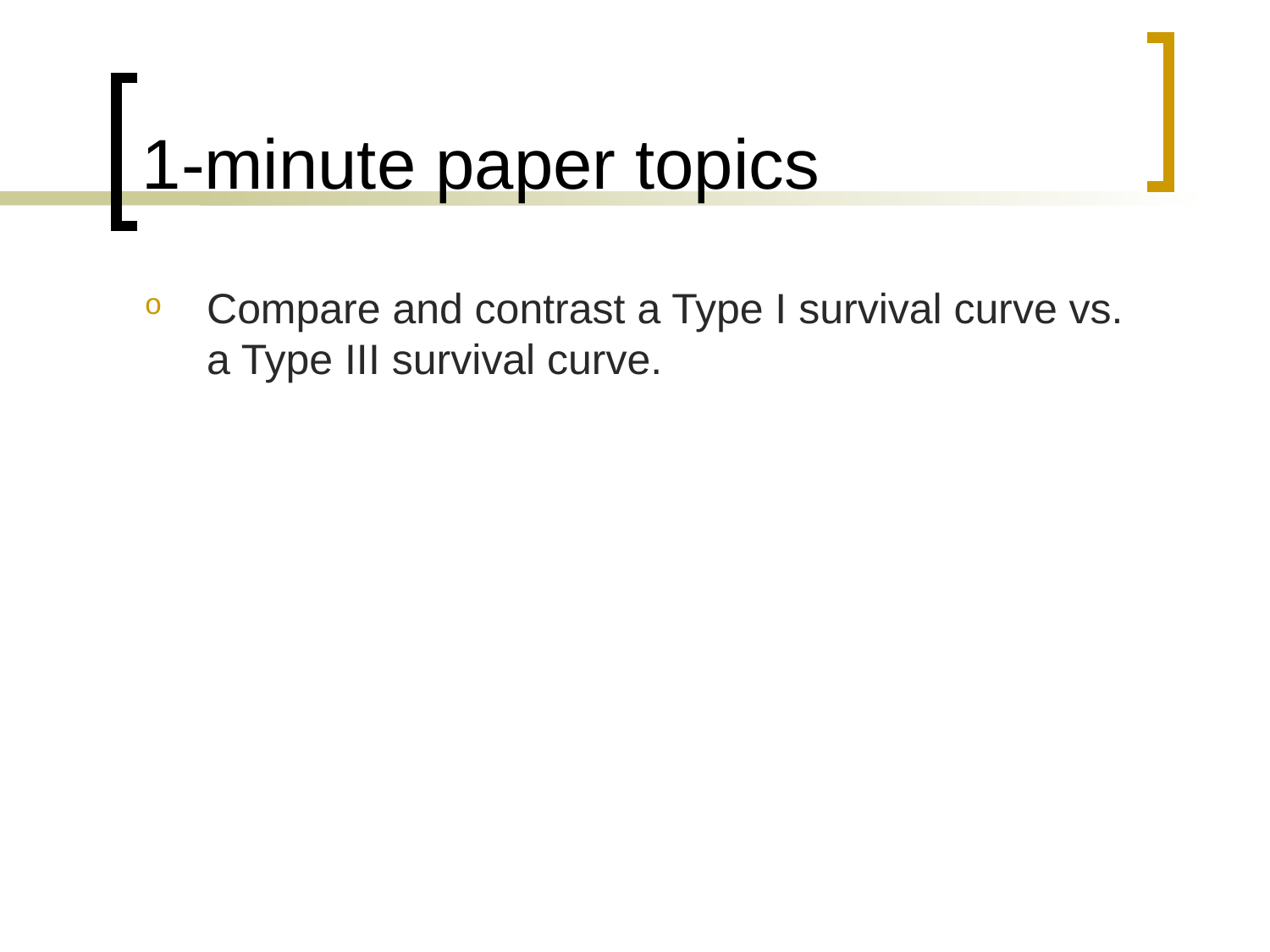

# 1-minute paper topics
Compare and contrast a Type I survival curve vs. a Type III survival curve.